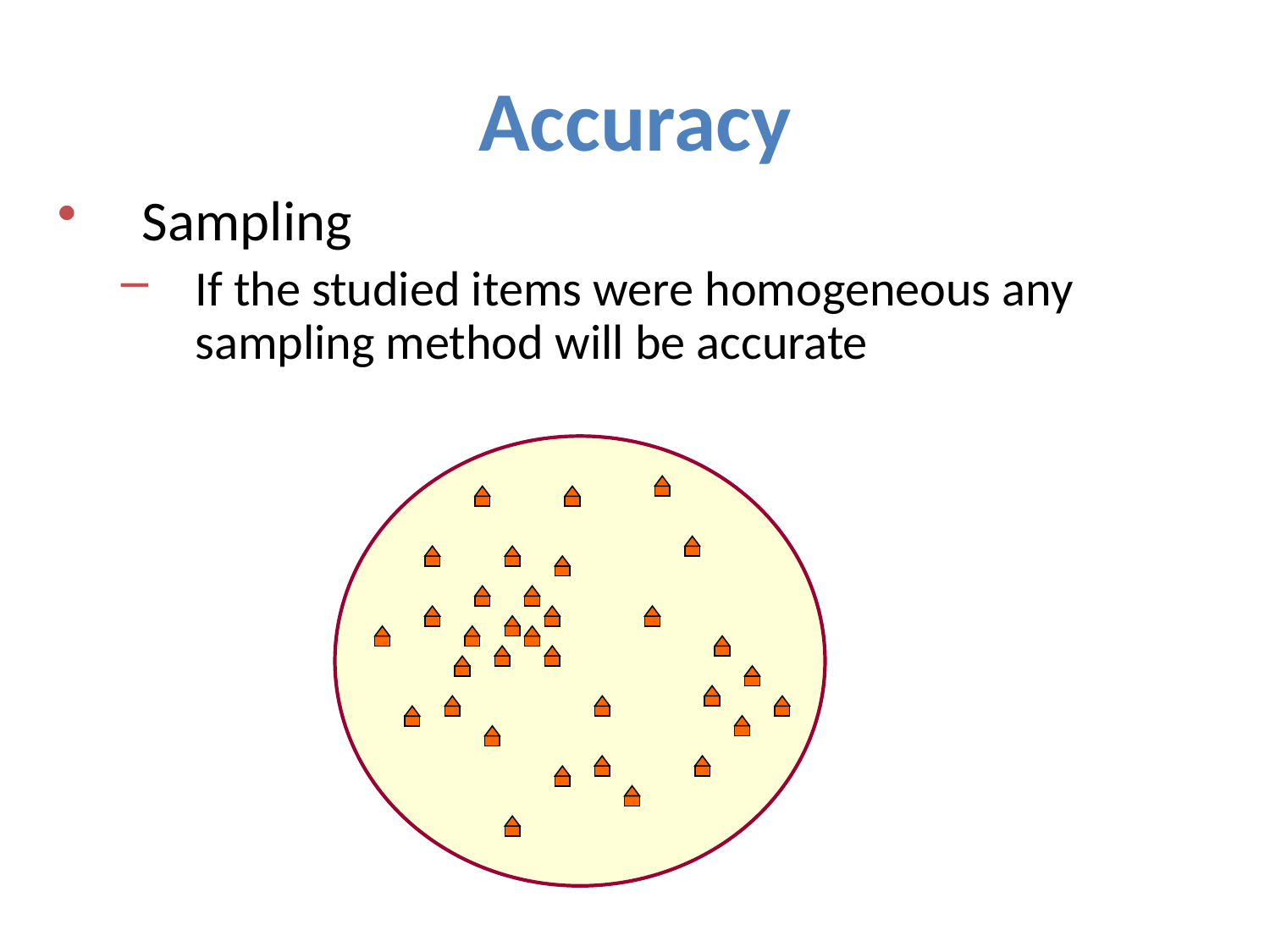

Accuracy
Sampling
If the studied items were homogeneous any sampling method will be accurate